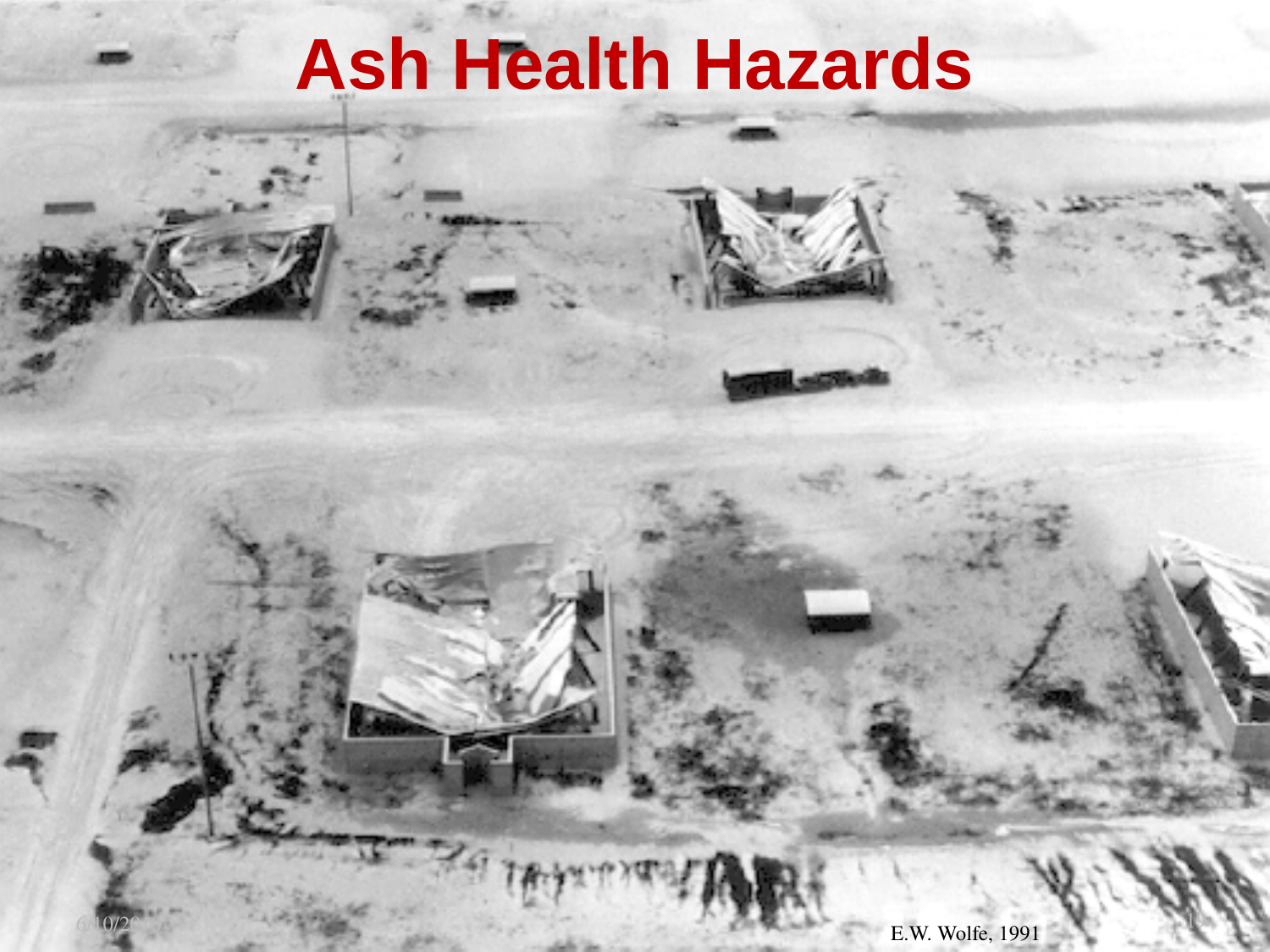

# Ash Health Hazards

6/10/2010
19
E.W. Wolfe, 1991